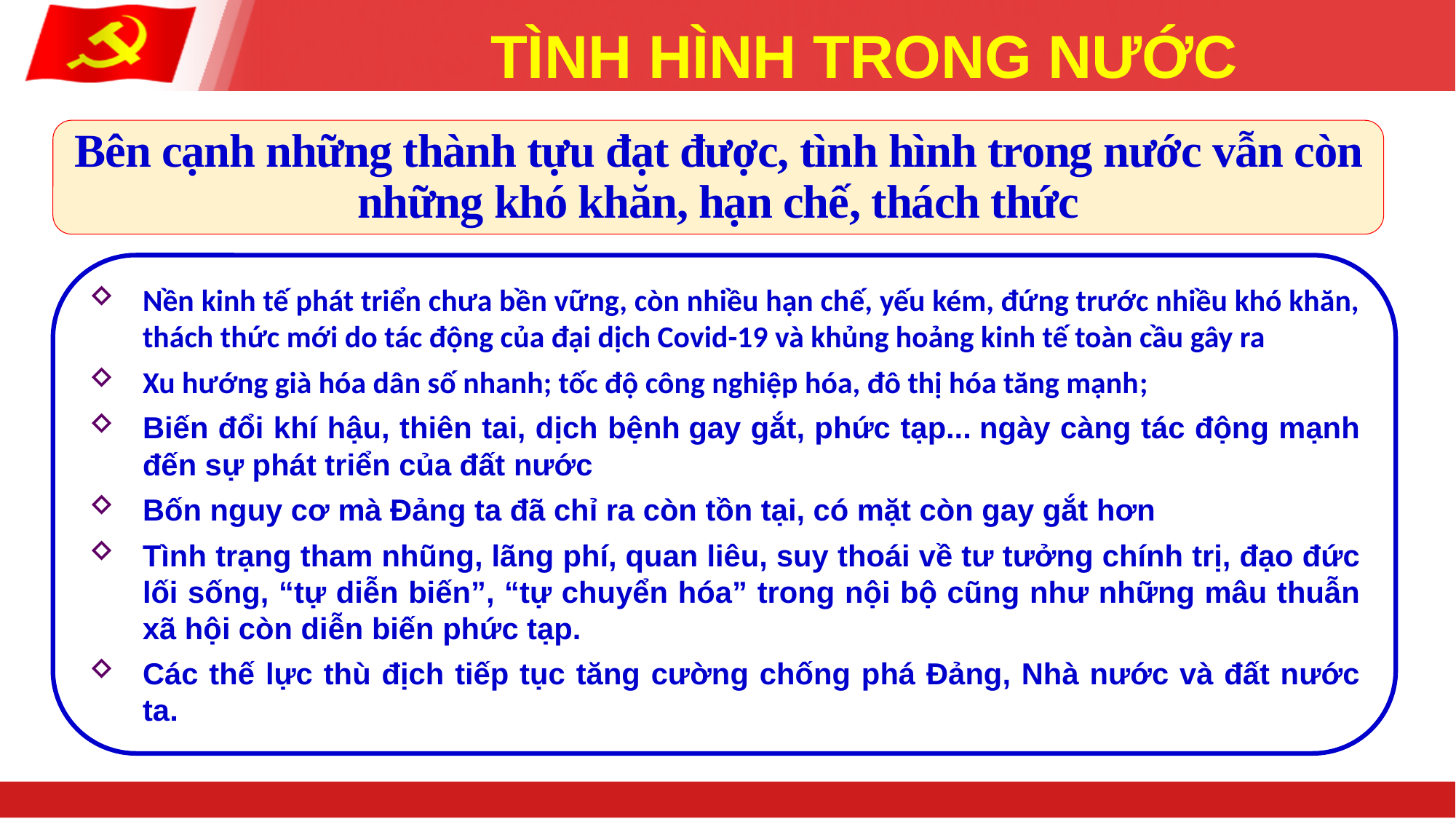

# TÌNH HÌNH TRONG NƯỚC
Bên cạnh những thành tựu đạt được, tình hình trong nước vẫn còn những khó khăn, hạn chế, thách thức
Nền kinh tế phát triển chưa bền vững, còn nhiều hạn chế, yếu kém, đứng trước nhiều khó khăn, thách thức mới do tác động của đại dịch Covid-19 và khủng hoảng kinh tế toàn cầu gây ra
Xu hướng già hóa dân số nhanh; tốc độ công nghiệp hóa, đô thị hóa tăng mạnh;
Biến đổi khí hậu, thiên tai, dịch bệnh gay gắt, phức tạp... ngày càng tác động mạnh đến sự phát triển của đất nước
Bốn nguy cơ mà Đảng ta đã chỉ ra còn tồn tại, có mặt còn gay gắt hơn
Tình trạng tham nhũng, lãng phí, quan liêu, suy thoái về tư tưởng chính trị, đạo đức lối sống, “tự diễn biến”, “tự chuyển hóa” trong nội bộ cũng như những mâu thuẫn xã hội còn diễn biến phức tạp.
Các thế lực thù địch tiếp tục tăng cường chống phá Đảng, Nhà nước và đất nước ta.